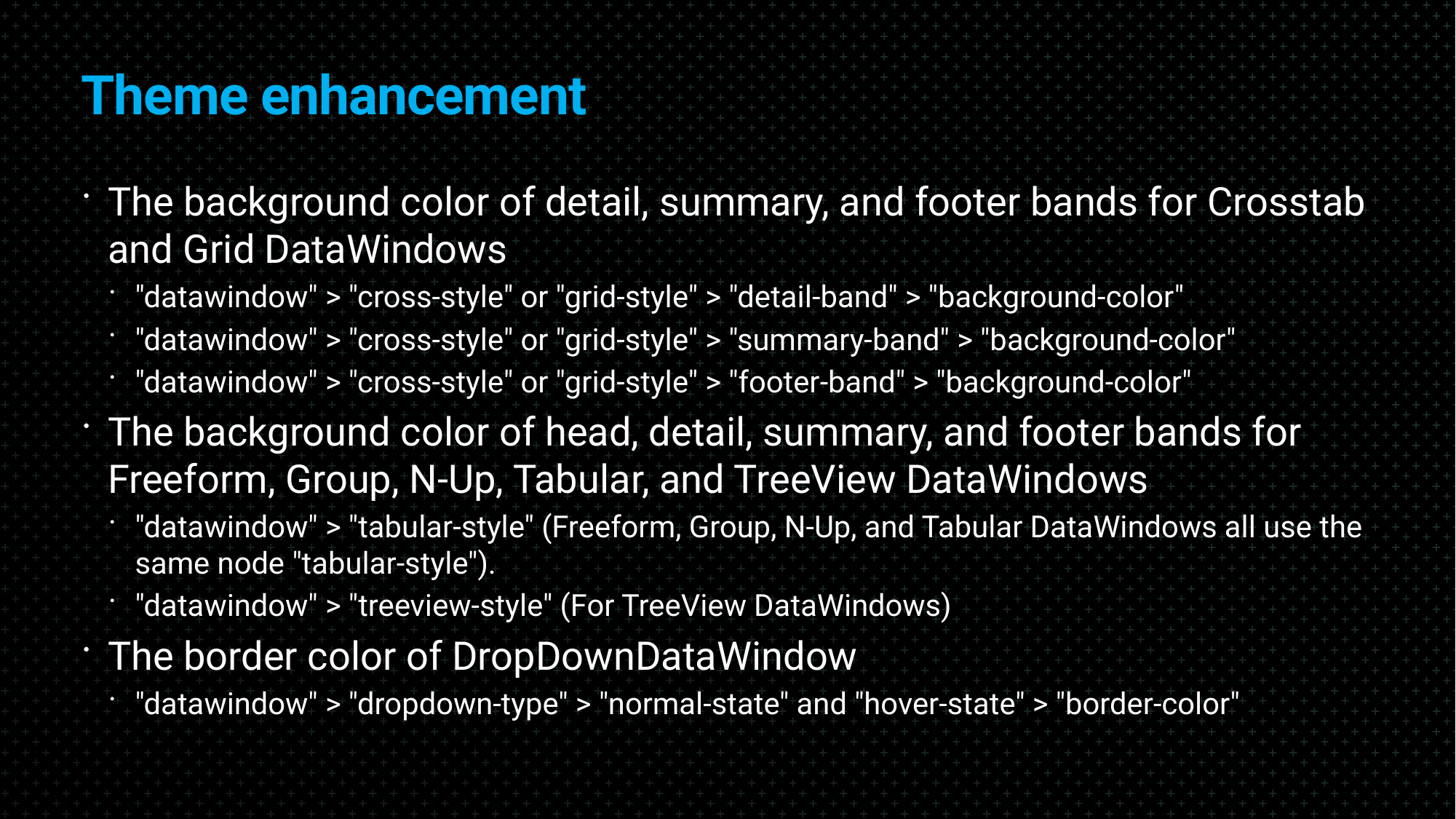

# Theme enhancement
The background color of detail, summary, and footer bands for Crosstab and Grid DataWindows
"datawindow" > "cross-style" or "grid-style" > "detail-band" > "background-color"
"datawindow" > "cross-style" or "grid-style" > "summary-band" > "background-color"
"datawindow" > "cross-style" or "grid-style" > "footer-band" > "background-color"
The background color of head, detail, summary, and footer bands for Freeform, Group, N-Up, Tabular, and TreeView DataWindows
"datawindow" > "tabular-style" (Freeform, Group, N-Up, and Tabular DataWindows all use the same node "tabular-style").
"datawindow" > "treeview-style" (For TreeView DataWindows)
The border color of DropDownDataWindow
"datawindow" > "dropdown-type" > "normal-state" and "hover-state" > "border-color"